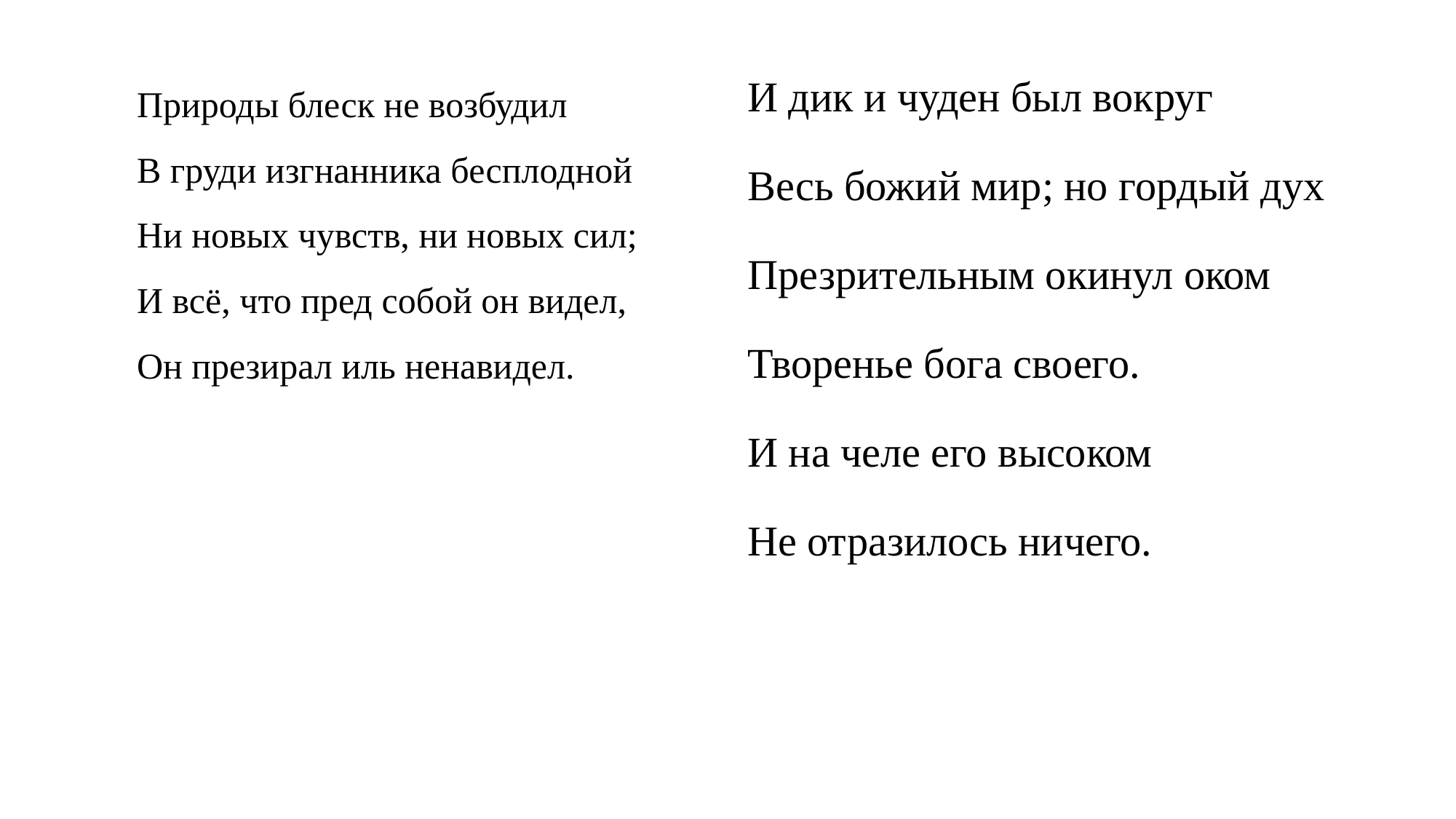

#
И дик и чуден был вокруг
Весь божий мир; но гордый дух
Презрительным окинул оком
Творенье бога своего.
И на челе его высоком
Не отразилось ничего.
Природы блеск не возбудил
В груди изгнанника бесплодной
Ни новых чувств, ни новых сил;
И всё, что пред собой он видел,
Он презирал иль ненавидел.